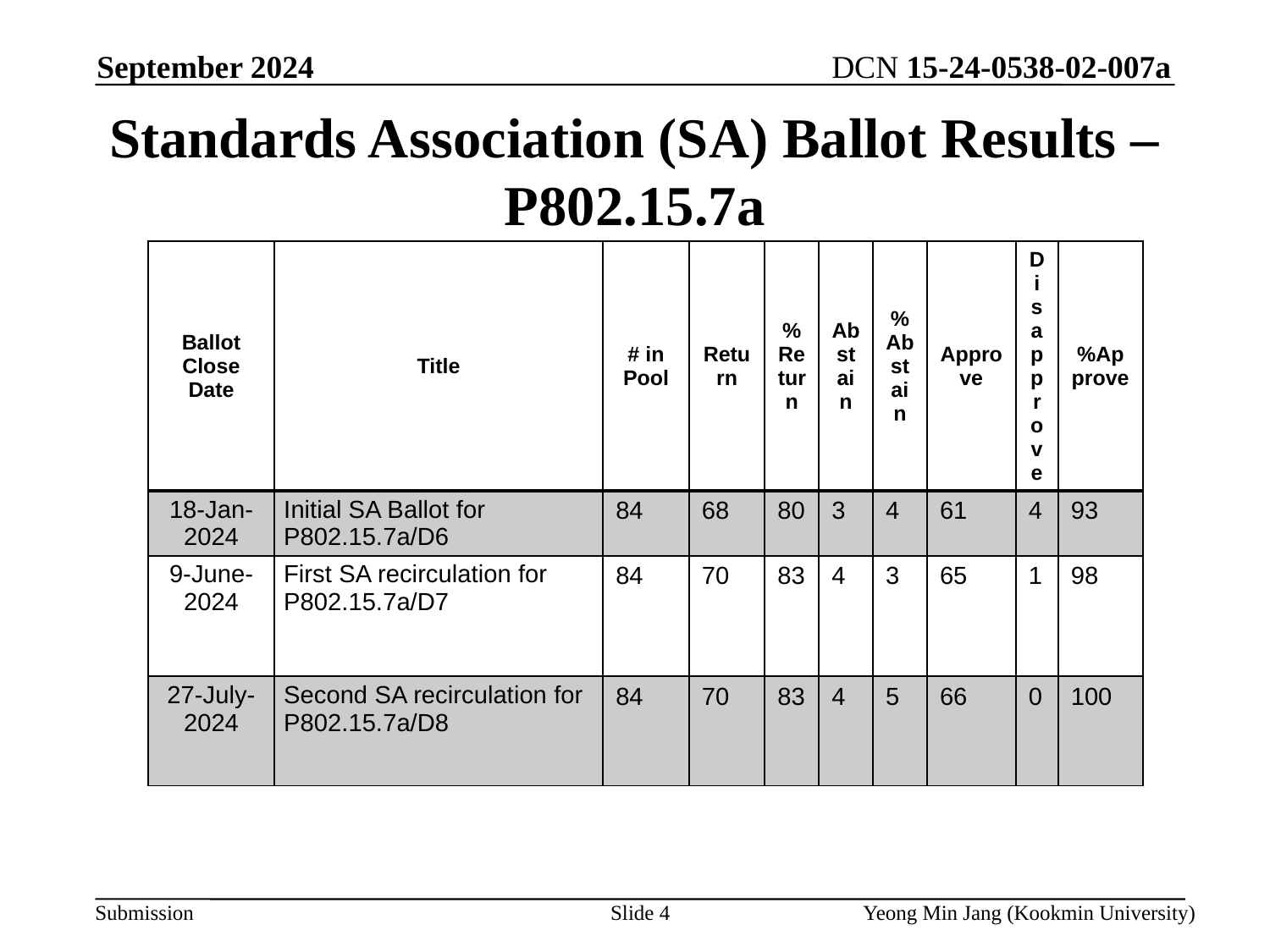

September 2024
# Standards Association (SA) Ballot Results – P802.15.7a
| Ballot Close Date | Title | # in Pool | Return | %Return | Abstain | %Abstain | Approve | Disapprove | %Approve |
| --- | --- | --- | --- | --- | --- | --- | --- | --- | --- |
| 18-Jan-2024 | Initial SA Ballot for P802.15.7a/D6 | 84 | 68 | 80 | 3 | 4 | 61 | 4 | 93 |
| 9-June-2024 | First SA recirculation for P802.15.7a/D7 | 84 | 70 | 83 | 4 | 3 | 65 | 1 | 98 |
| 27-July-2024 | Second SA recirculation for P802.15.7a/D8 | 84 | 70 | 83 | 4 | 5 | 66 | 0 | 100 |
Slide 4
Yeong Min Jang (Kookmin University)